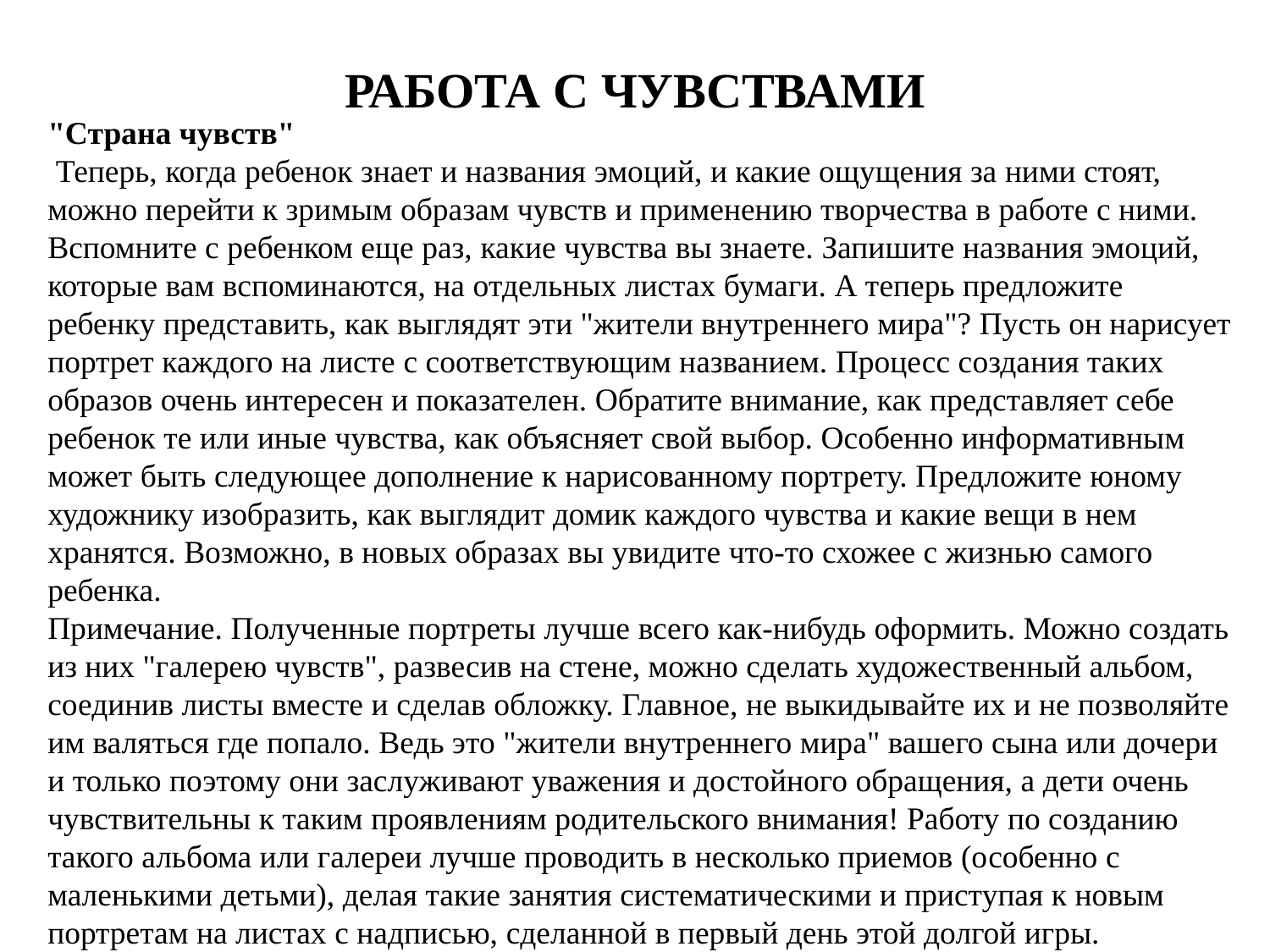

# РАБОТА С ЧУВСТВАМИ
"Страна чувств"
 Теперь, когда ребенок знает и названия эмоций, и какие ощущения за ними стоят, можно перейти к зримым образам чувств и применению творчества в работе с ними.
Вспомните с ребенком еще раз, какие чувства вы знаете. Запишите названия эмоций, которые вам вспоминаются, на отдельных листах бумаги. А теперь предложите ребенку представить, как выглядят эти "жители внутреннего мира"? Пусть он нарисует портрет каждого на листе с соответствующим названием. Процесс создания таких образов очень интересен и показателен. Обратите внимание, как представляет себе ребенок те или иные чувства, как объясняет свой выбор. Особенно информативным может быть следующее дополнение к нарисованному портрету. Предложите юному художнику изобразить, как выглядит домик каждого чувства и какие вещи в нем хранятся. Возможно, в новых образах вы увидите что-то схожее с жизнью самого ребенка.
Примечание. Полученные портреты лучше всего как-нибудь оформить. Можно создать из них "галерею чувств", развесив на стене, можно сделать художественный альбом, соединив листы вместе и сделав обложку. Главное, не выкидывайте их и не позволяйте им валяться где попало. Ведь это "жители внутреннего мира" вашего сына или дочери и только поэтому они заслуживают уважения и достойного обращения, а дети очень чувствительны к таким проявлениям родительского внимания! Работу по созданию такого альбома или галереи лучше проводить в несколько приемов (особенно с маленькими детьми), делая такие занятия систематическими и приступая к новым портретам на листах с надписью, сделанной в первый день этой долгой игры.